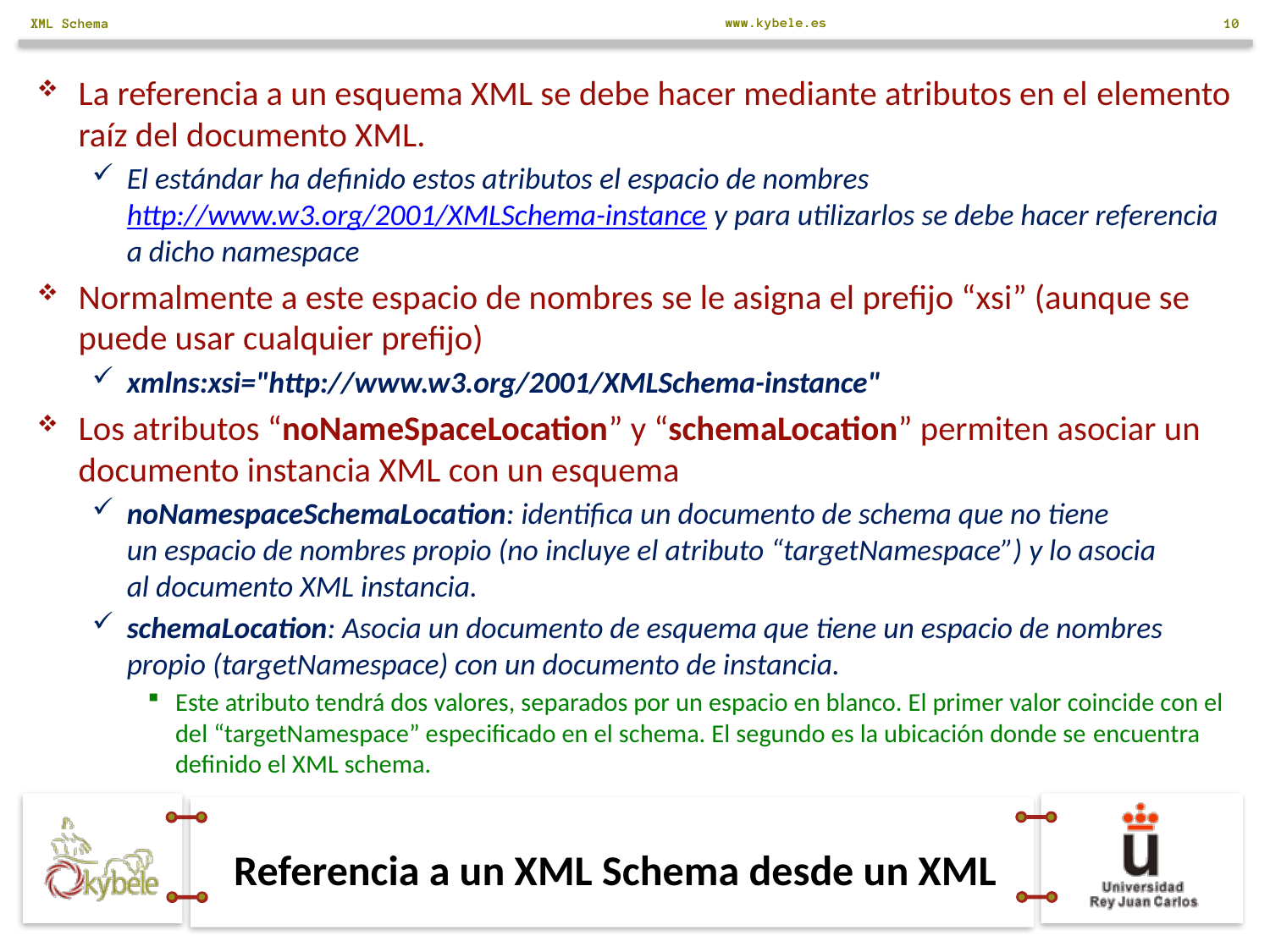

XML Schema
10
La referencia a un esquema XML se debe hacer mediante atributos en el elemento raíz del documento XML.
El estándar ha definido estos atributos el espacio de nombres http://www.w3.org/2001/XMLSchema-instance y para utilizarlos se debe hacer referencia a dicho namespace
Normalmente a este espacio de nombres se le asigna el prefijo “xsi” (aunque se puede usar cualquier prefijo)
xmlns:xsi="http://www.w3.org/2001/XMLSchema-instance"
Los atributos “noNameSpaceLocation” y “schemaLocation” permiten asociar un documento instancia XML con un esquema
noNamespaceSchemaLocation: identifica un documento de schema que no tiene un espacio de nombres propio (no incluye el atributo “targetNamespace”) y lo asocia al documento XML instancia.
schemaLocation: Asocia un documento de esquema que tiene un espacio de nombres propio (targetNamespace) con un documento de instancia.
Este atributo tendrá dos valores, separados por un espacio en blanco. El primer valor coincide con el del “targetNamespace” especificado en el schema. El segundo es la ubicación donde se encuentra definido el XML schema.

# Referencia a un XML Schema desde un XML